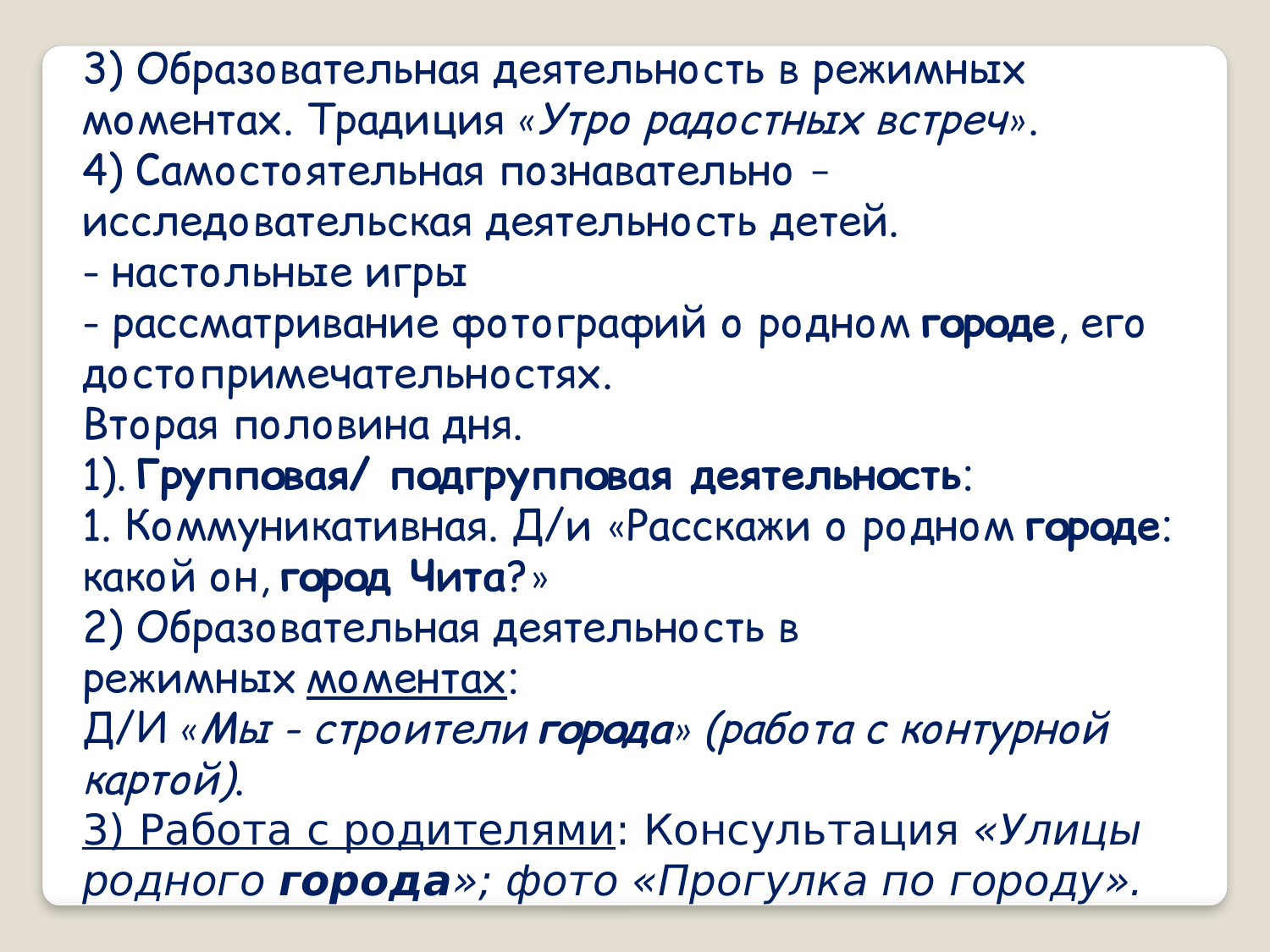

3) Образовательная деятельность в режимных моментах. Традиция «Утро радостных встреч».
4) Самостоятельная познавательно – исследовательская деятельность детей.
- настольные игры
- рассматривание фотографий о родном городе, его достопримечательностях.
Вторая половина дня.
1). Групповая/ подгрупповая деятельность:
1. Коммуникативная. Д/и «Расскажи о родном городе: какой он, город Чита?»
2) Образовательная деятельность в режимных моментах:
Д/И «Мы - строители города» (работа с контурной картой).
3) Работа с родителями: Консультация «Улицы родного города»; фото «Прогулка по городу».